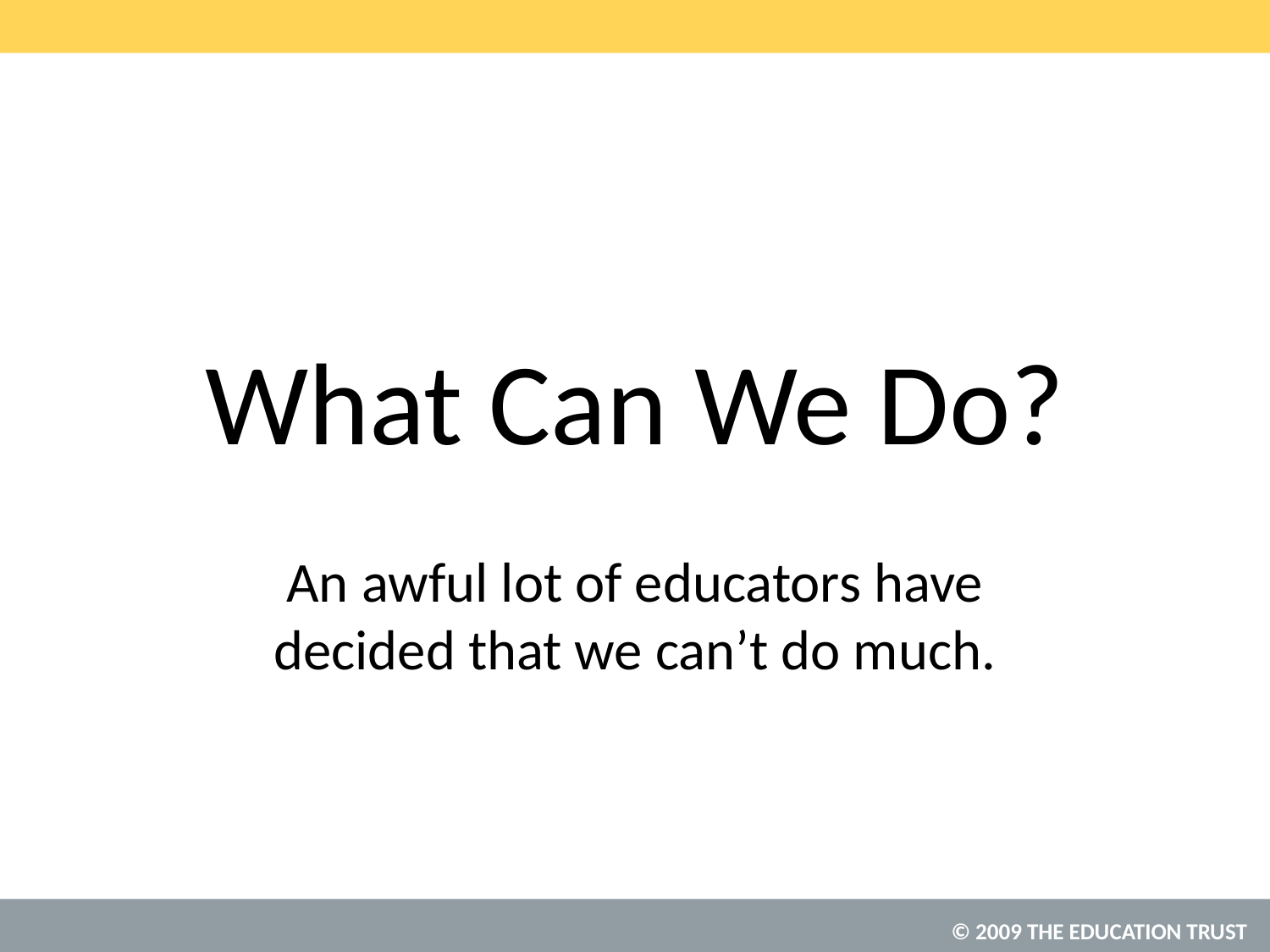

# What Can We Do?
An awful lot of educators have decided that we can’t do much.